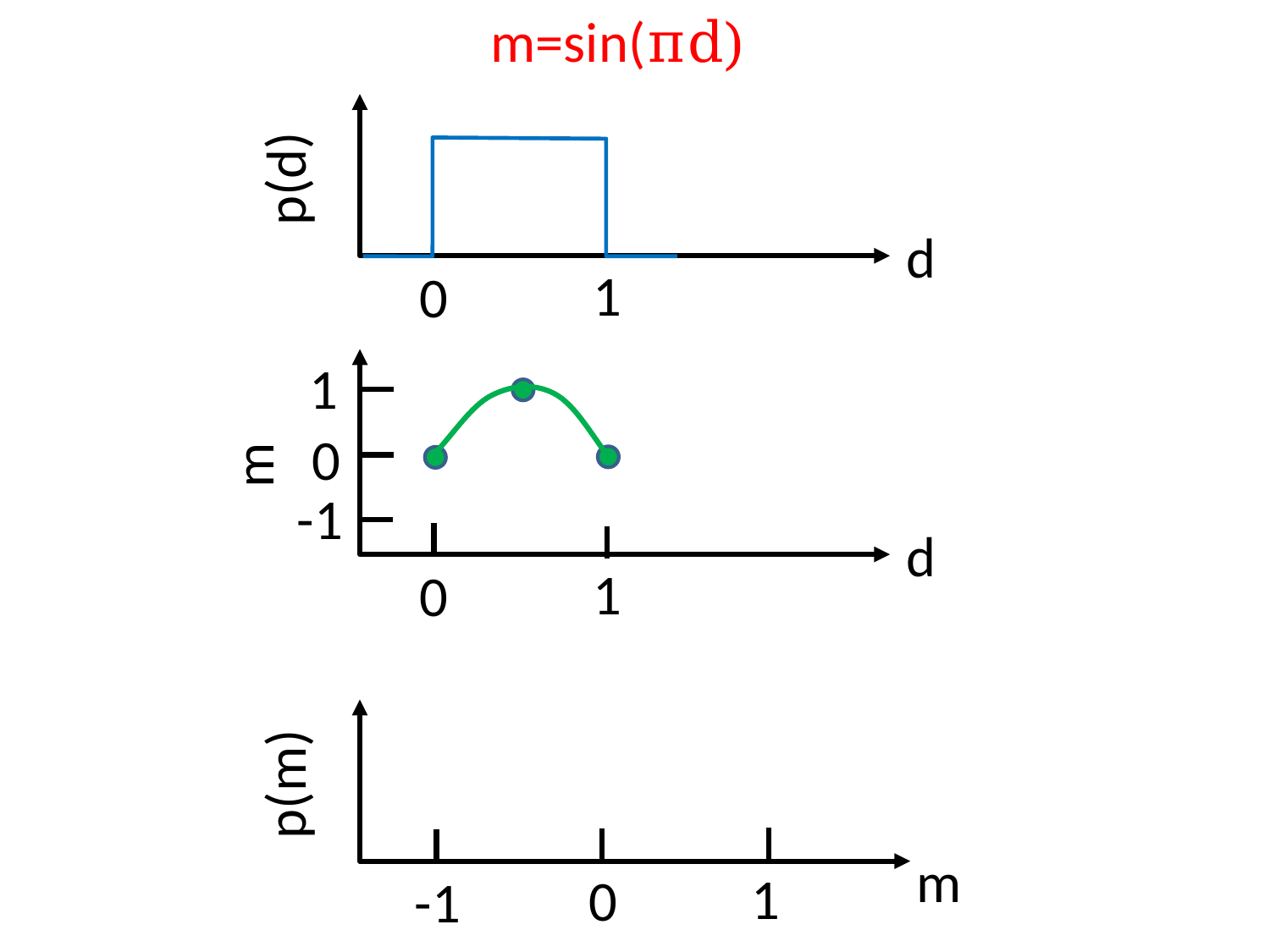

m=sin(πd)

p(d)
d
1
0
1

0
m

-1
d
1
0

p(m)
m
1
0
-1